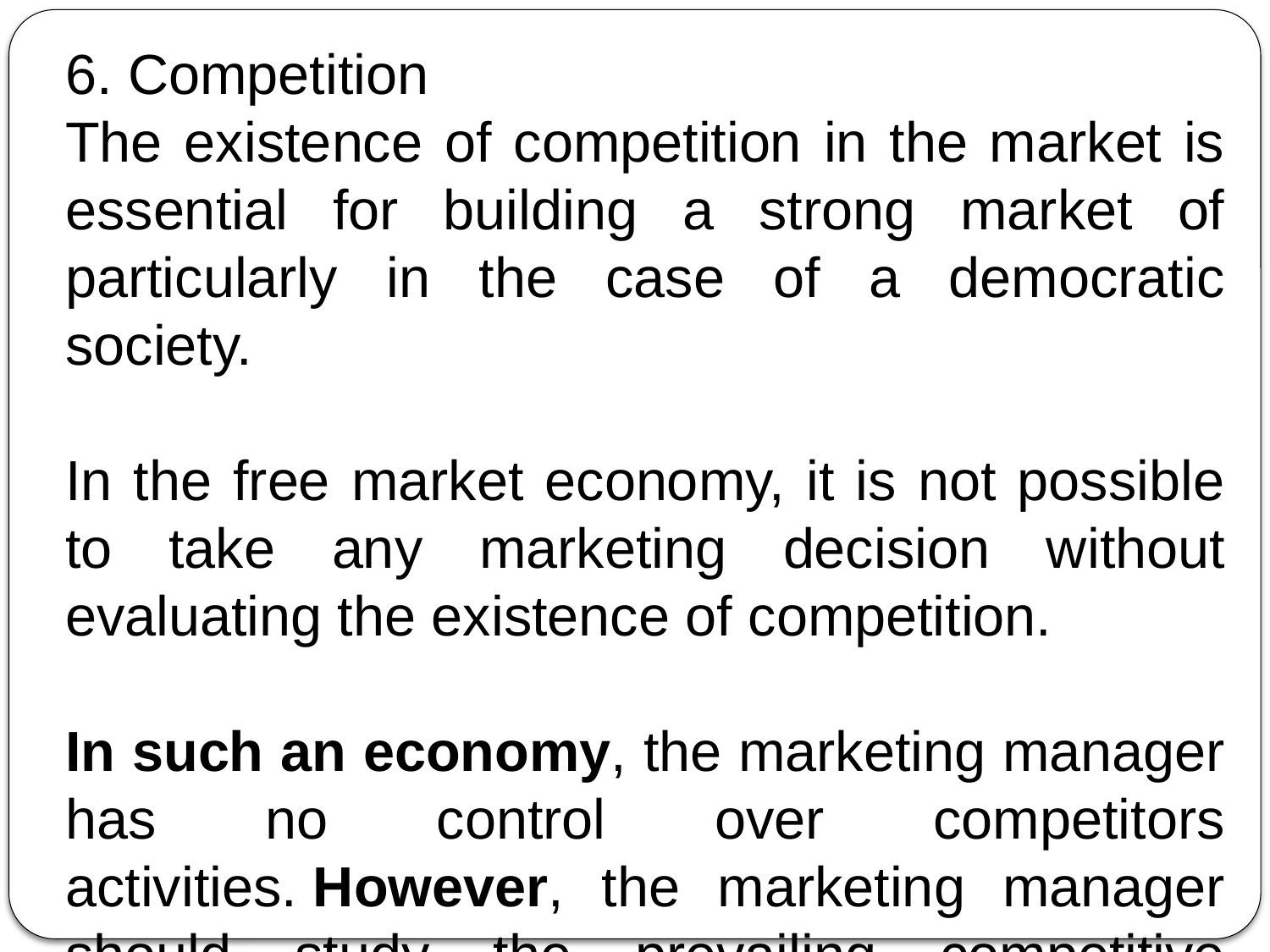

6. Competition
The existence of competition in the market is essential for building a strong market of particularly in the case of a democratic society.

In the free market economy, it is not possible to take any marketing decision without evaluating the existence of competition.

In such an economy, the marketing manager has no control over competitors activities. However, the marketing manager should study the prevailing competitive conditions in the market